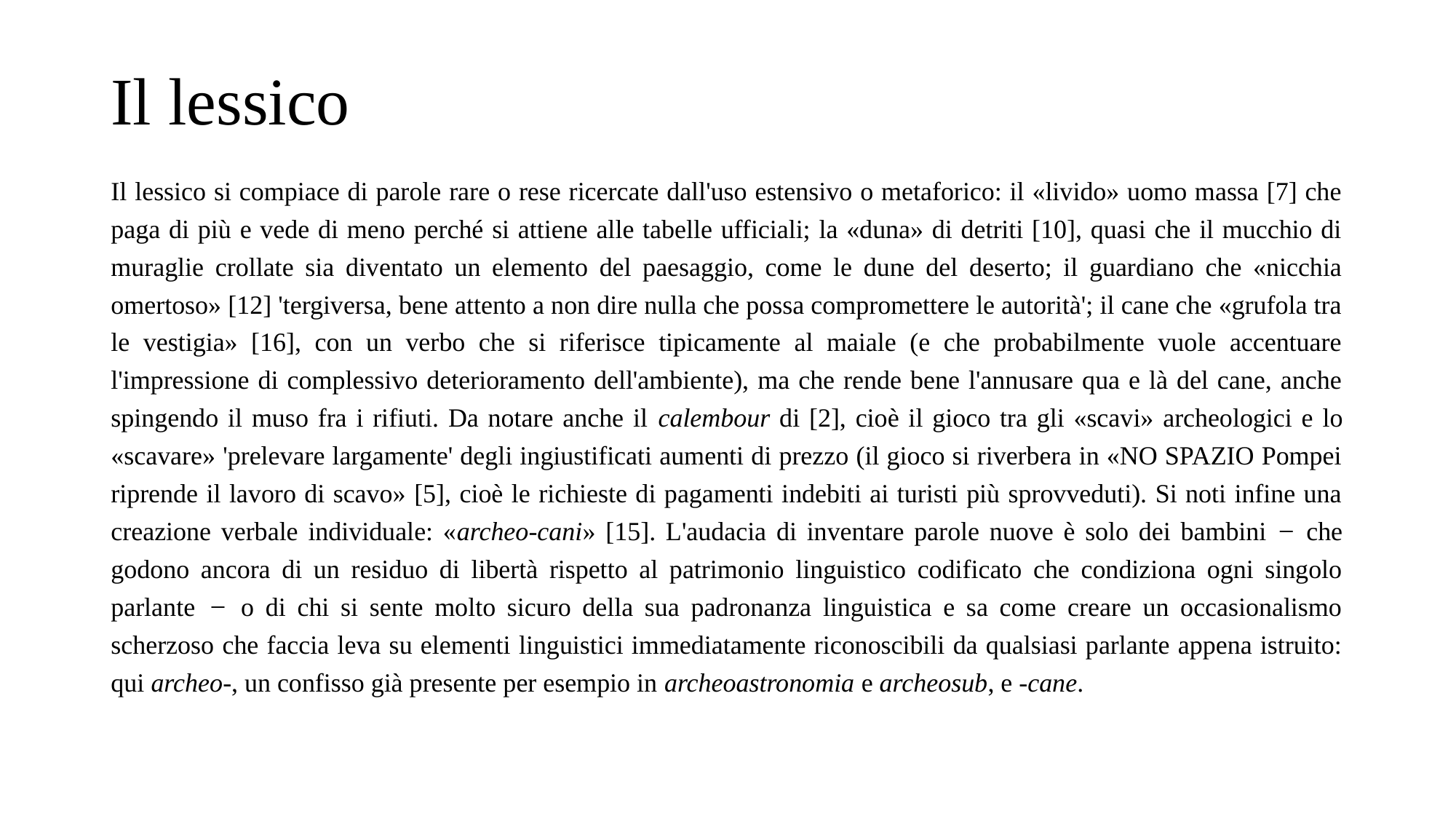

# Il lessico
Il lessico si compiace di parole rare o rese ricercate dall'uso estensivo o metaforico: il «livido» uomo massa [7] che paga di più e vede di meno perché si attiene alle tabelle ufficiali; la «duna» di detriti [10], quasi che il mucchio di muraglie crollate sia diventato un elemento del paesaggio, come le dune del deserto; il guardiano che «nicchia omertoso» [12] 'tergiversa, bene attento a non dire nulla che possa compromettere le autorità'; il cane che «grufola tra le vestigia» [16], con un verbo che si riferisce tipicamente al maiale (e che probabilmente vuole accentuare l'impressione di complessivo deterioramento dell'ambiente), ma che rende bene l'annusare qua e là del cane, anche spingendo il muso fra i rifiuti. Da notare anche il calembour di [2], cioè il gioco tra gli «scavi» archeologici e lo «scavare» 'prelevare largamente' degli ingiustificati aumenti di prezzo (il gioco si riverbera in «NO SPAZIO Pompei riprende il lavoro di scavo» [5], cioè le richieste di pagamenti indebiti ai turisti più sprovveduti). Si noti infine una creazione verbale individuale: «archeo-cani» [15]. L'audacia di inventare parole nuove è solo dei bambini  ̶  che godono ancora di un residuo di libertà rispetto al patrimonio linguistico codificato che condiziona ogni singolo parlante  ̶  o di chi si sente molto sicuro della sua padronanza linguistica e sa come creare un occasionalismo scherzoso che faccia leva su elementi linguistici immediatamente riconoscibili da qualsiasi parlante appena istruito: qui archeo‑, un confisso già presente per esempio in archeoastronomia e archeosub, e ‑cane.